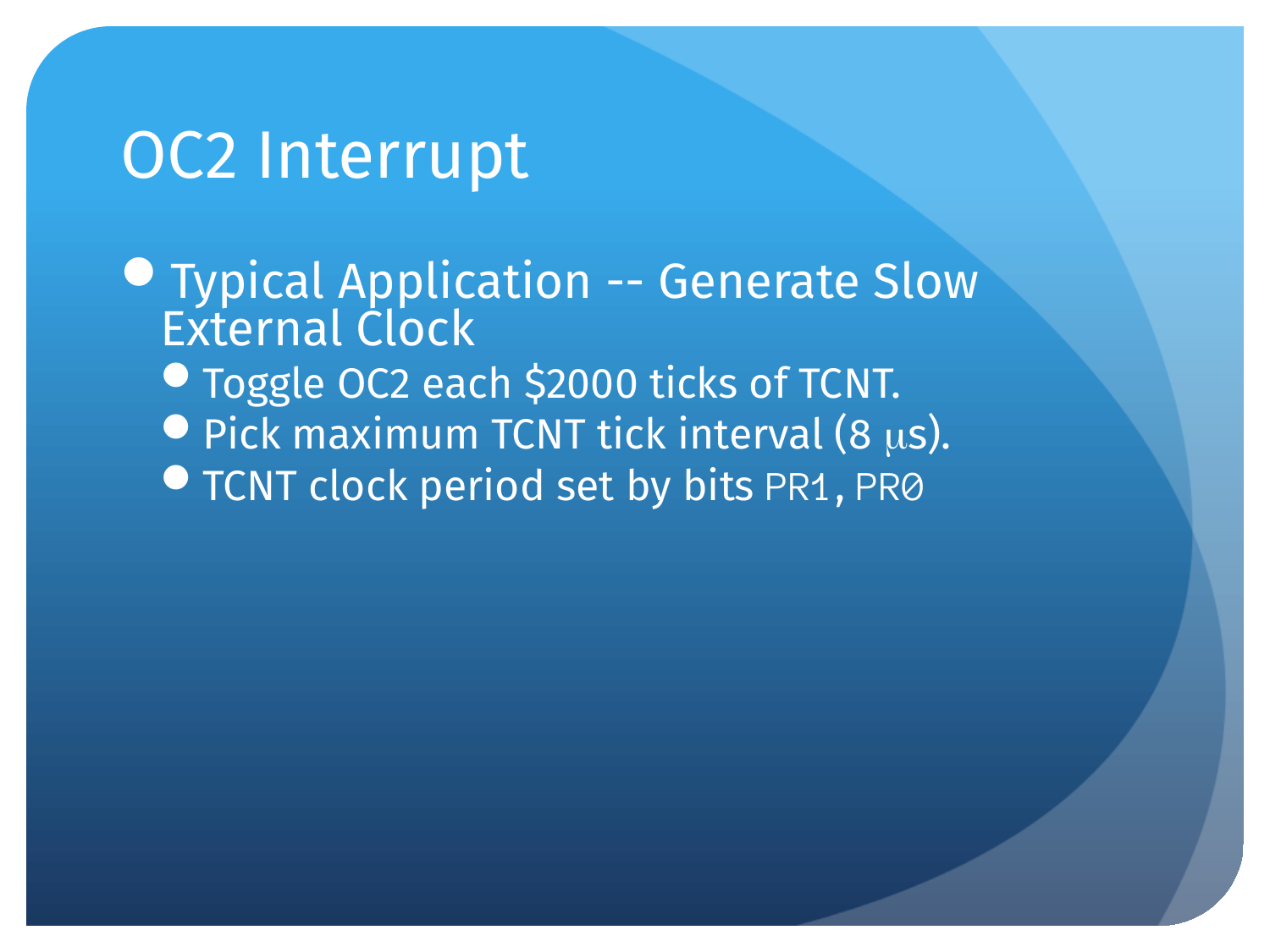

# OC2 Interrupt
Typical Application -- Generate Slow External Clock
Toggle OC2 each $2000 ticks of TCNT.
Pick maximum TCNT tick interval (8 μs).
TCNT clock period set by bits PR1, PR0